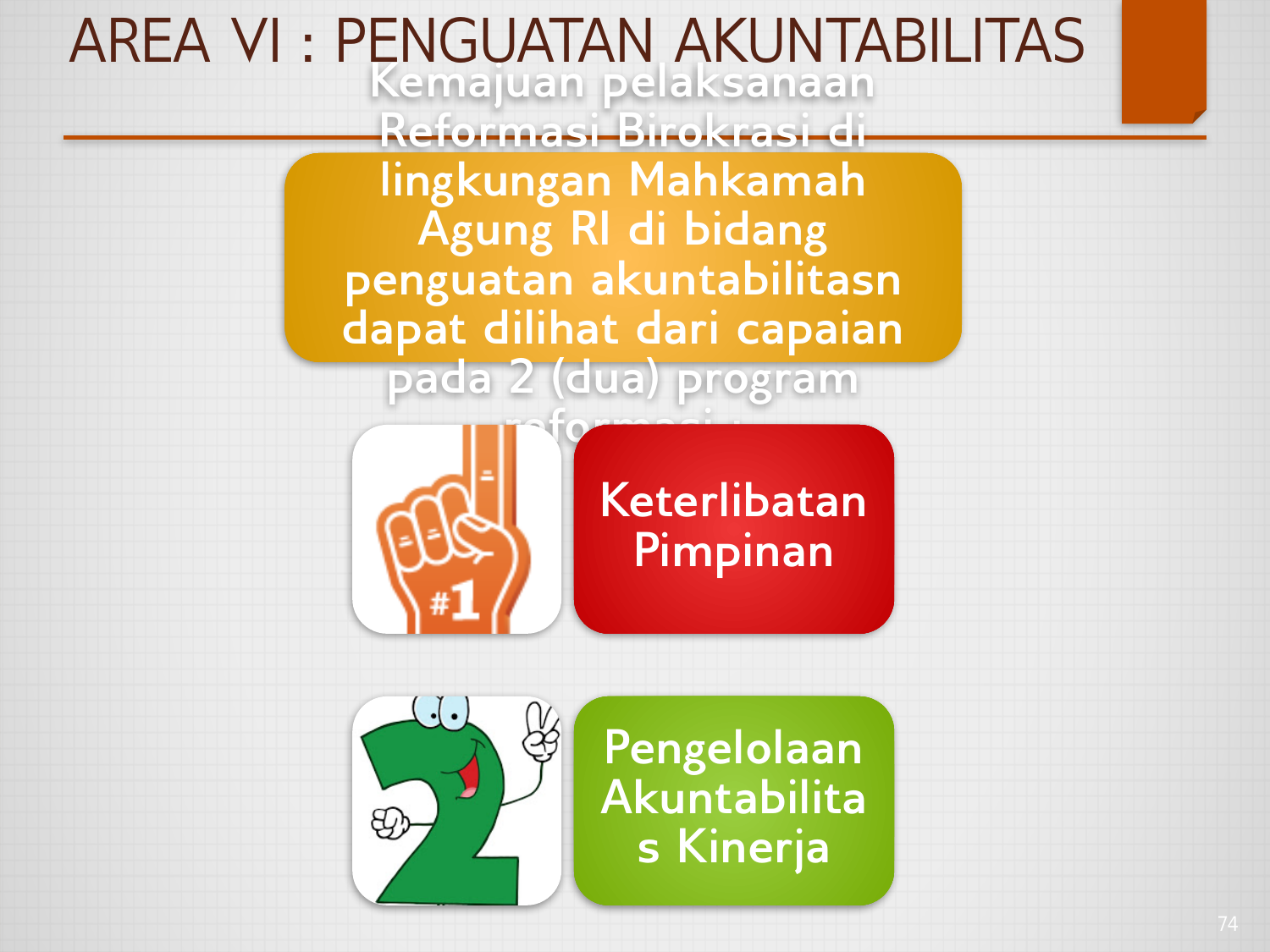

# AREA VI : PENGUATAN AKUNTABILITAS
Kemajuan pelaksanaan Reformasi Birokrasi di lingkungan Mahkamah Agung RI di bidang penguatan akuntabilitasn dapat dilihat dari capaian pada 2 (dua) program reformasi :
Keterlibatan Pimpinan
Pengelolaan Akuntabilitas Kinerja
74